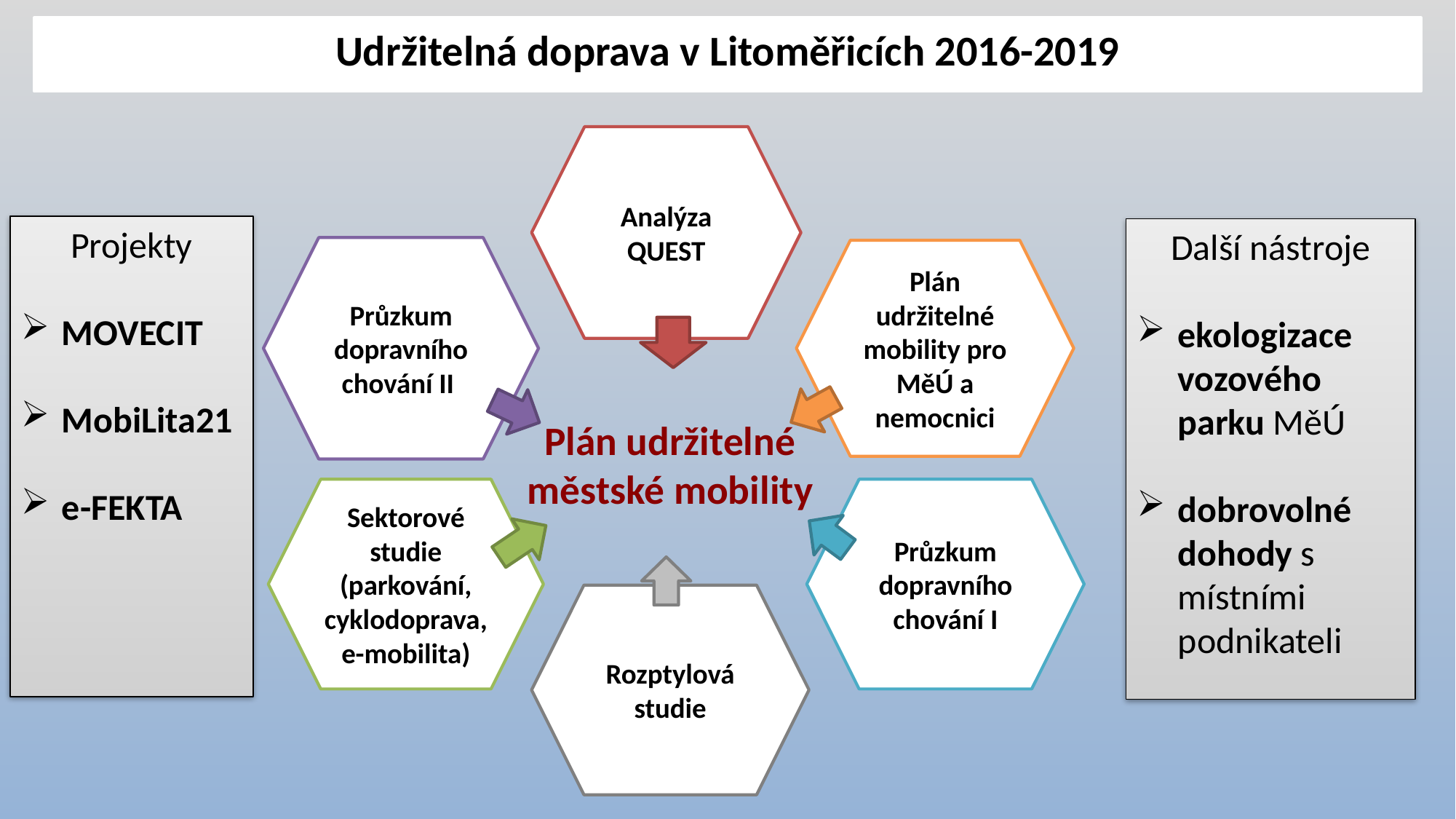

Udržitelná doprava v Litoměřicích 2016-2019
Analýza QUEST
Projekty

MOVECIT

MobiLita21

e-FEKTA
Další nástroje

ekologizace vozového parku MěÚ

dobrovolné dohody s místními podnikateli
Průzkum dopravního chování II
Plán udržitelné mobility pro MěÚ a nemocnici

Plán udržitelné městské mobility

Sektorové studie (parkování, cyklodoprava, e-mobilita)
Průzkum dopravního chování I

Rozptylová studie